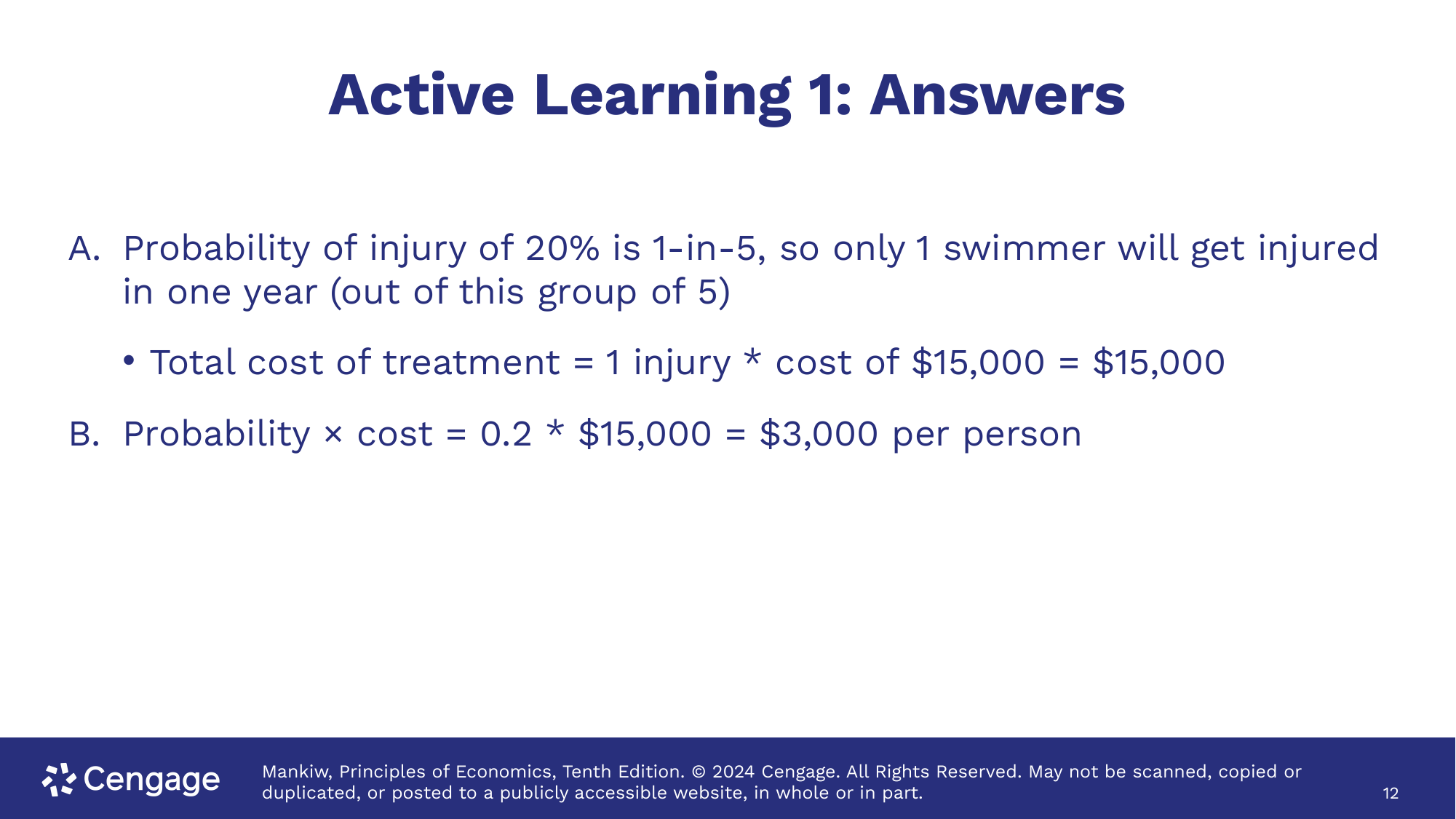

# Active Learning 1: Answers
Probability of injury of 20% is 1-in-5, so only 1 swimmer will get injured in one year (out of this group of 5)
Total cost of treatment = 1 injury * cost of $15,000 = $15,000
Probability × cost = 0.2 * $15,000 = $3,000 per person